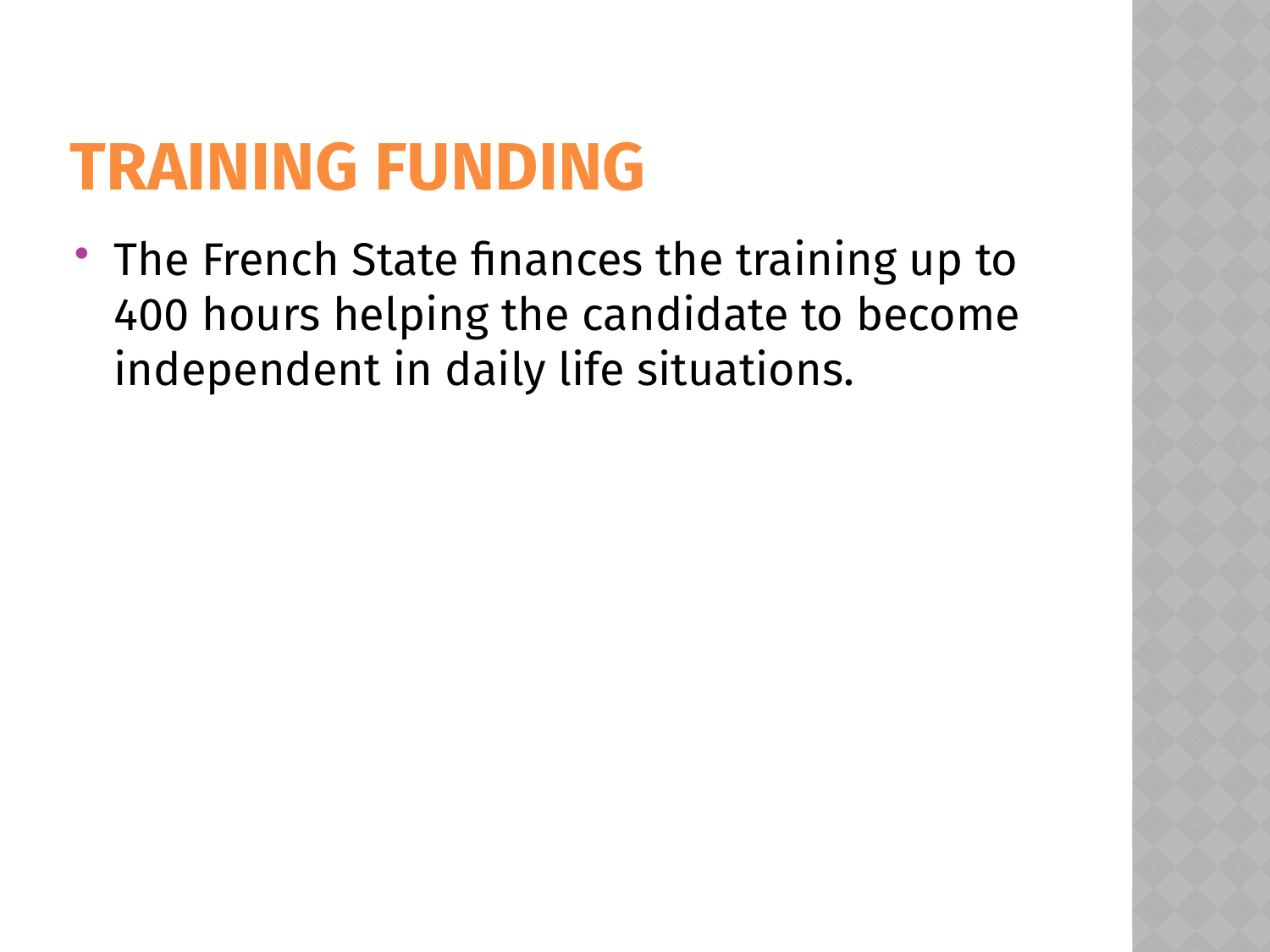

# Training Funding
The French State finances the training up to 400 hours helping the candidate to become independent in daily life situations.